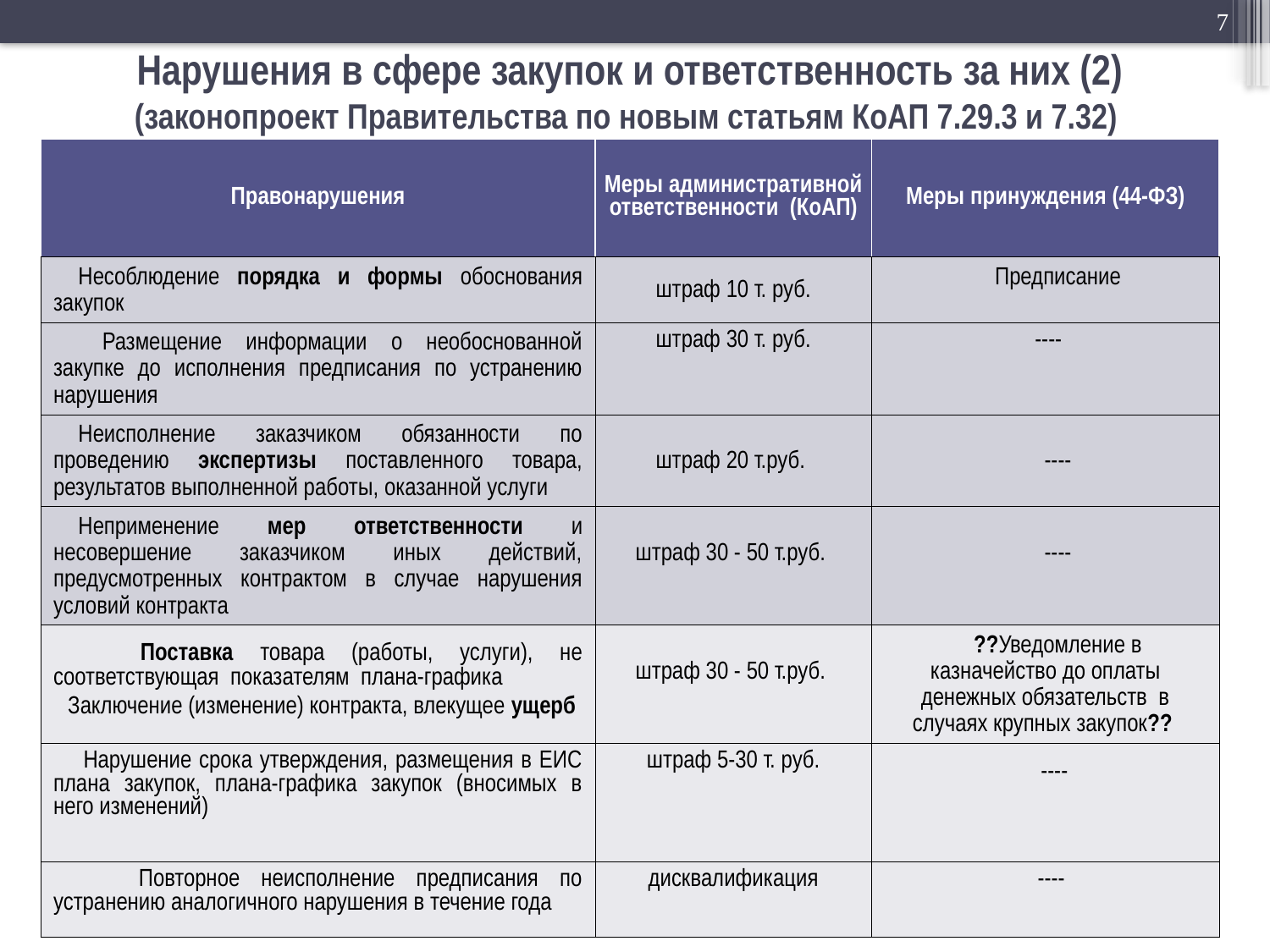

7
 Нарушения в сфере закупок и ответственность за них (2)
(законопроект Правительства по новым статьям КоАП 7.29.3 и 7.32)
| Правонарушения | Меры административной ответственности (КоАП) | Меры принуждения (44-ФЗ) |
| --- | --- | --- |
| Несоблюдение порядка и формы обоснования закупок | штраф 10 т. руб. | Предписание |
| Размещение информации о необоснованной закупке до исполнения предписания по устранению нарушения | штраф 30 т. руб. | ---- |
| Неисполнение заказчиком обязанности по проведению экспертизы поставленного товара, результатов выполненной работы, оказанной услуги | штраф 20 т.руб. | ---- |
| Неприменение мер ответственности и несовершение заказчиком иных действий, предусмотренных контрактом в случае нарушения условий контракта | штраф 30 - 50 т.руб. | ---- |
| Поставка товара (работы, услуги), не соответствующая показателям плана-графика Заключение (изменение) контракта, влекущее ущерб | штраф 30 - 50 т.руб. | ??Уведомление в казначейство до оплаты денежных обязательств в случаях крупных закупок?? |
| Нарушение срока утверждения, размещения в ЕИС плана закупок, плана-графика закупок (вносимых в него изменений) | штраф 5-30 т. руб. | ---- |
| Повторное неисполнение предписания по устранению аналогичного нарушения в течение года | дисквалификация | ---- |